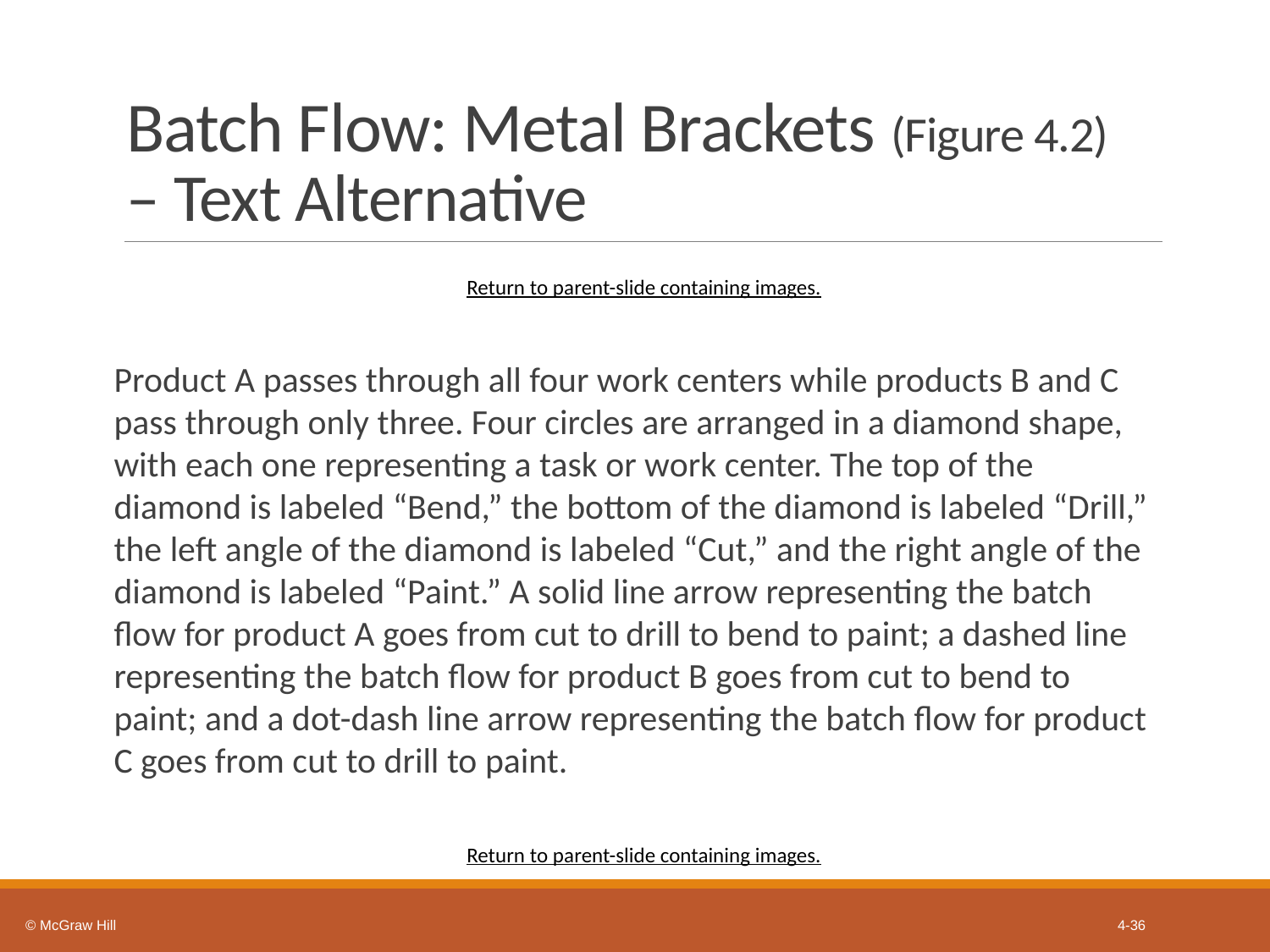

# Batch Flow: Metal Brackets (Figure 4.2) – Text Alternative
Return to parent-slide containing images.
Product A passes through all four work centers while products B and C pass through only three. Four circles are arranged in a diamond shape, with each one representing a task or work center. The top of the diamond is labeled “Bend,” the bottom of the diamond is labeled “Drill,” the left angle of the diamond is labeled “Cut,” and the right angle of the diamond is labeled “Paint.” A solid line arrow representing the batch flow for product A goes from cut to drill to bend to paint; a dashed line representing the batch flow for product B goes from cut to bend to paint; and a dot-dash line arrow representing the batch flow for product C goes from cut to drill to paint.
Return to parent-slide containing images.